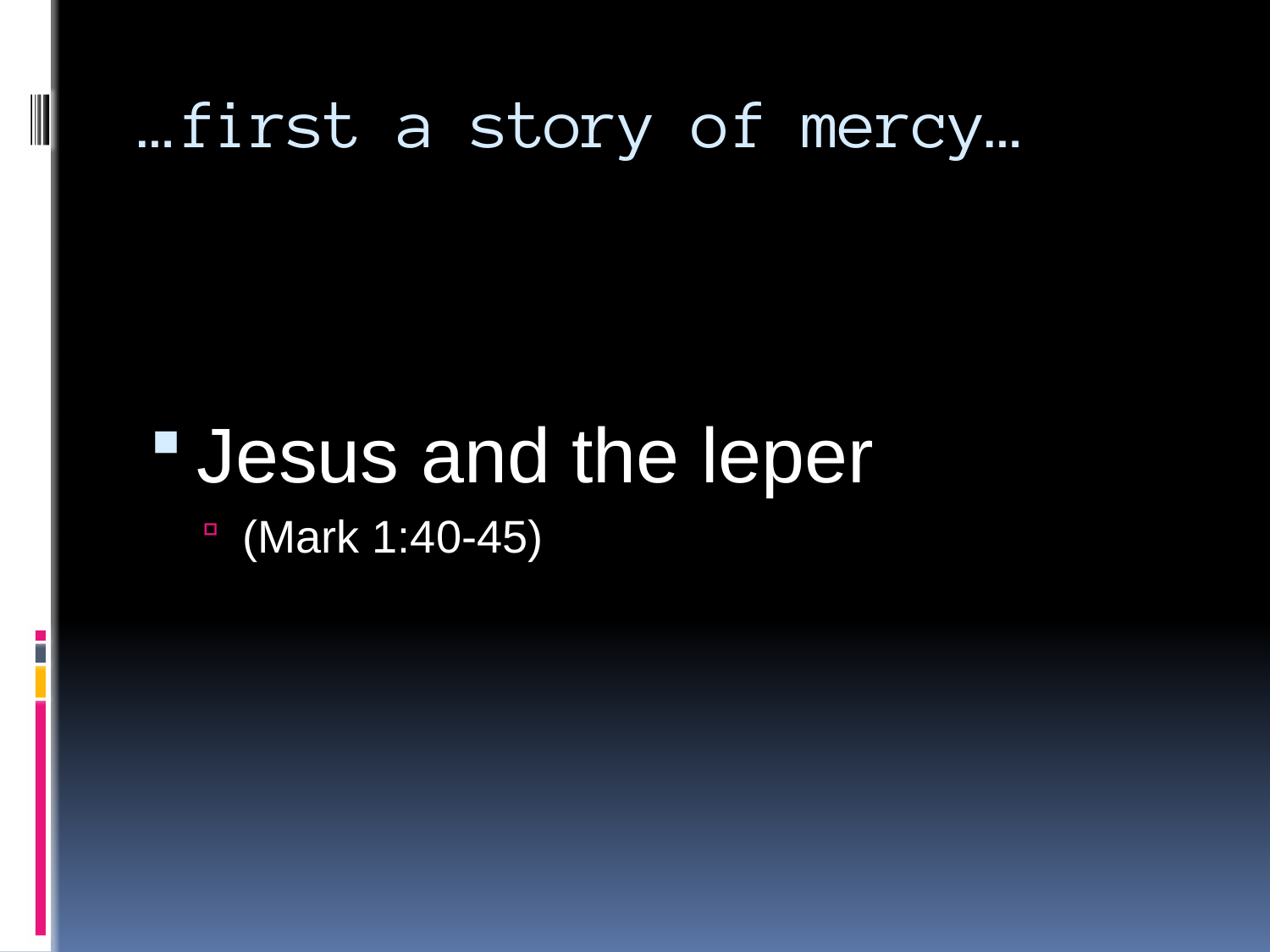

# …first a story of mercy…

Jesus and the leper
(Mark 1:40-45)